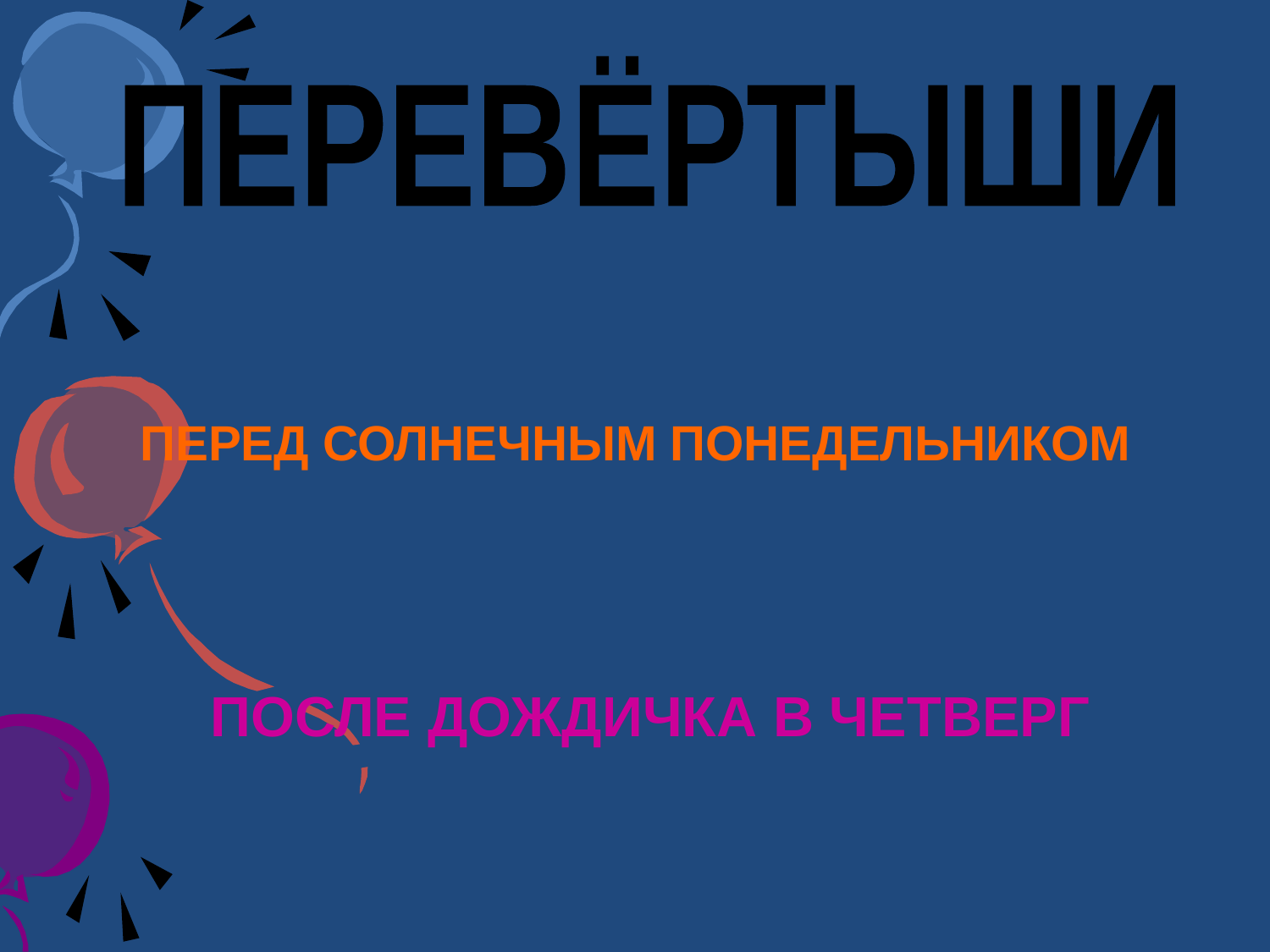

ПЕРЕВЁРТЫШИ

ПЕРЕД СОЛНЕЧНЫМ ПОНЕДЕЛЬНИКОМ

ПОСЛЕ ДОЖДИЧКА В ЧЕТВЕРГ